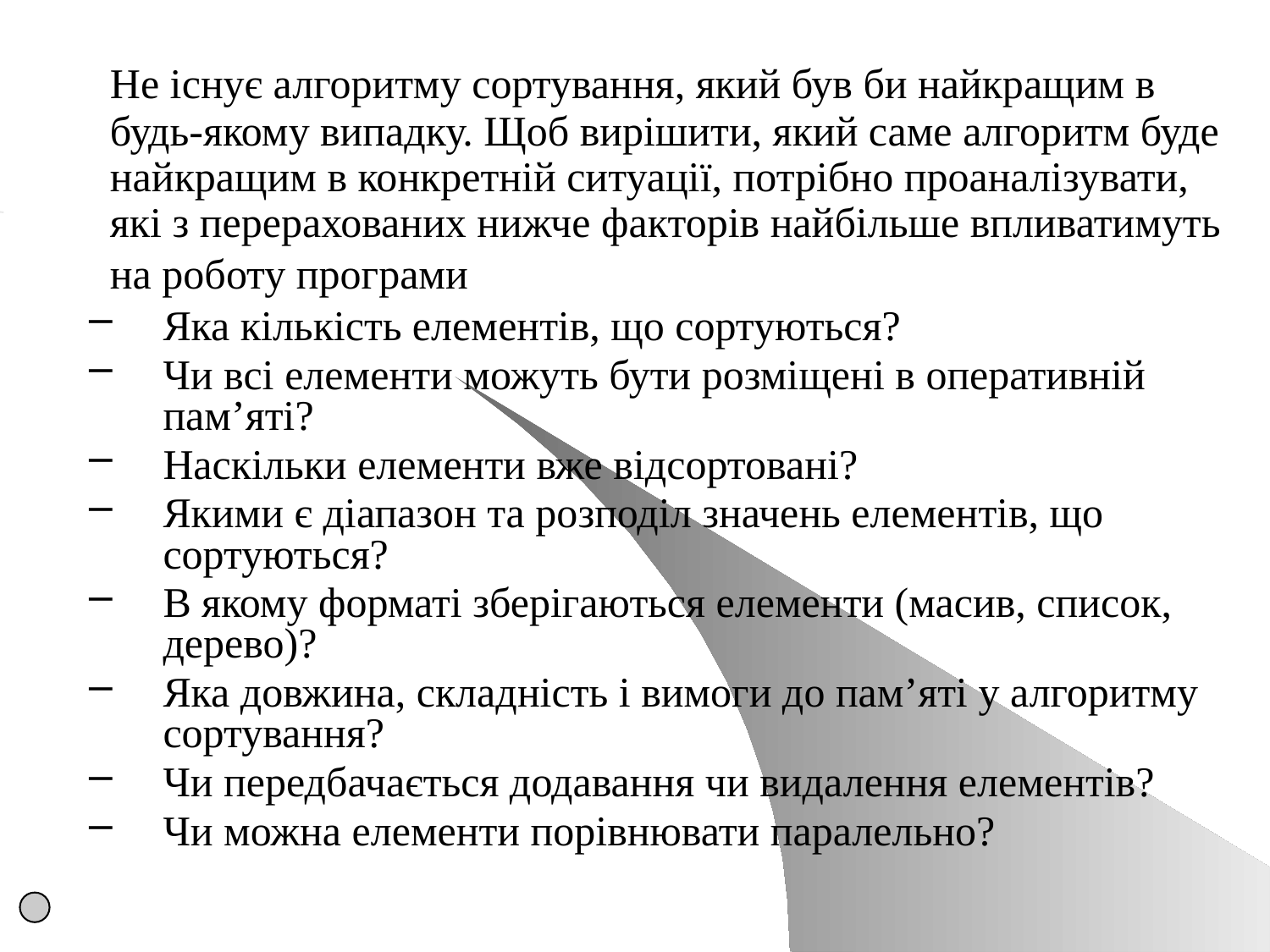

Не існує алгоритму сортування, який був би найкращим в будь-якому випадку. Щоб вирішити, який саме алгоритм буде найкращим в конкретній ситуації, потрібно проаналізувати, які з перерахованих нижче факторів найбільше впливатимуть на роботу програми
Яка кількість елементів, що сортуються?
Чи всі елементи можуть бути розміщені в оперативній пам’яті?
Наскільки елементи вже відсортовані?
Якими є діапазон та розподіл значень елементів, що сортуються?
В якому форматі зберігаються елементи (масив, список, дерево)?
Яка довжина, складність і вимоги до пам’яті у алгоритму сортування?
Чи передбачається додавання чи видалення елементів?
Чи можна елементи порівнювати паралельно?